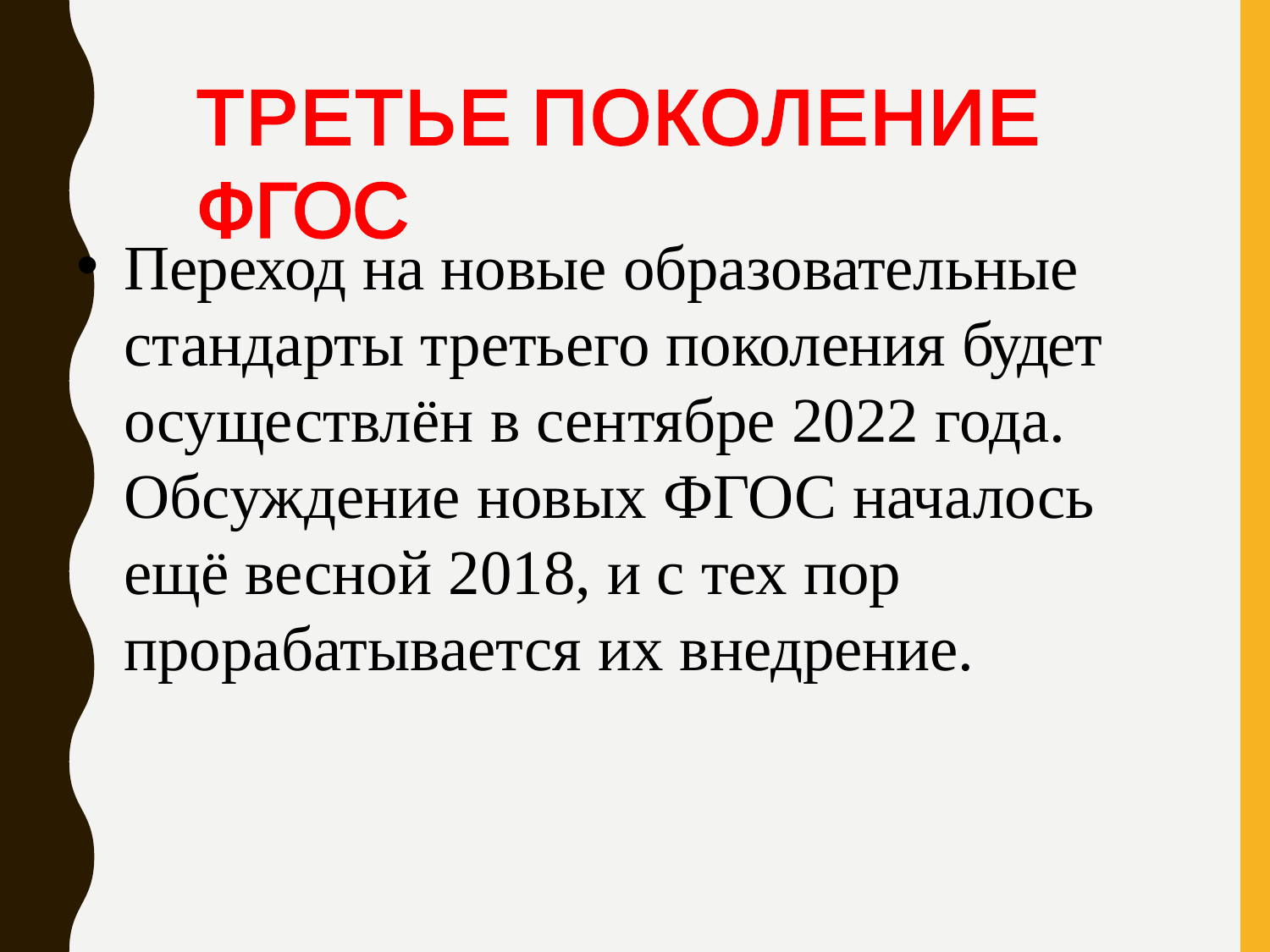

# Третье поколение ФГОС
Переход на новые образовательные стандарты третьего поколения будет осуществлён в сентябре 2022 года. Обсуждение новых ФГОС началось ещё весной 2018, и с тех пор прорабатывается их внедрение.